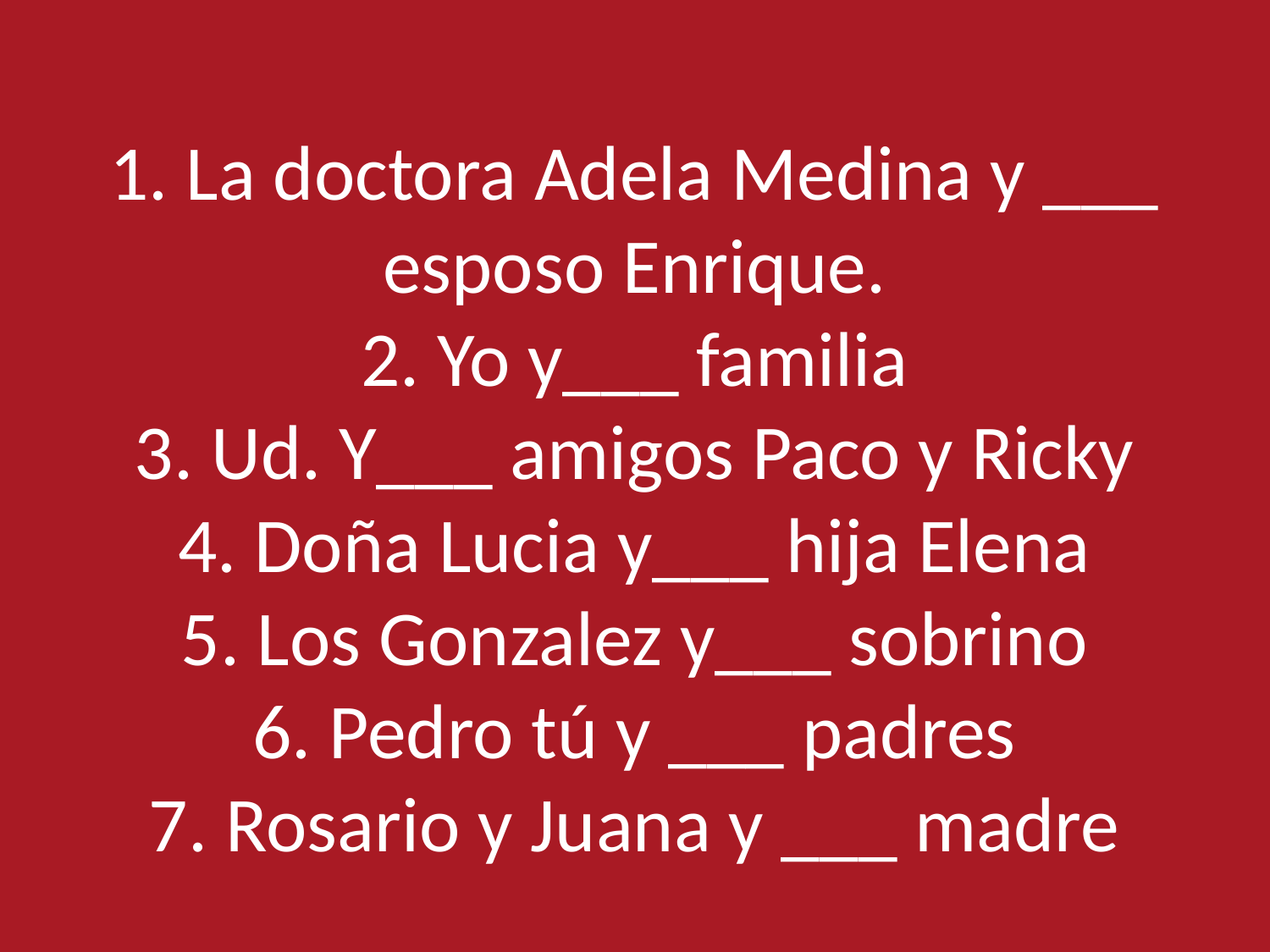

# 1. La doctora Adela Medina y ___ esposo Enrique. 2. Yo y___ familia 3. Ud. Y___ amigos Paco y Ricky 4. Doña Lucia y___ hija Elena 5. Los Gonzalez y___ sobrino 6. Pedro tú y ___ padres 7. Rosario y Juana y ___ madre